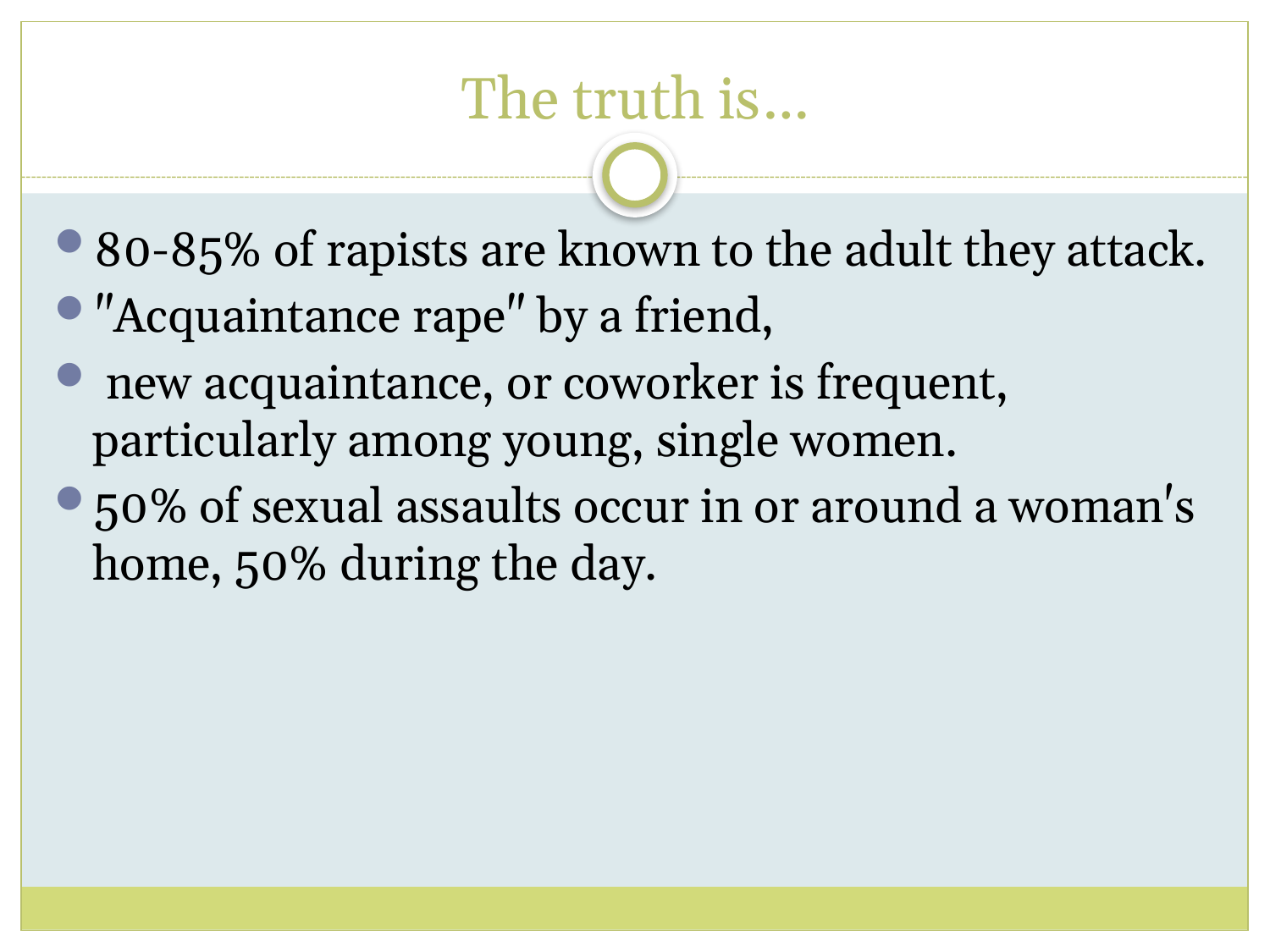

# The truth is…
80-85% of rapists are known to the adult they attack.
"Acquaintance rape" by a friend,
 new acquaintance, or coworker is frequent, particularly among young, single women.
50% of sexual assaults occur in or around a woman's home, 50% during the day.